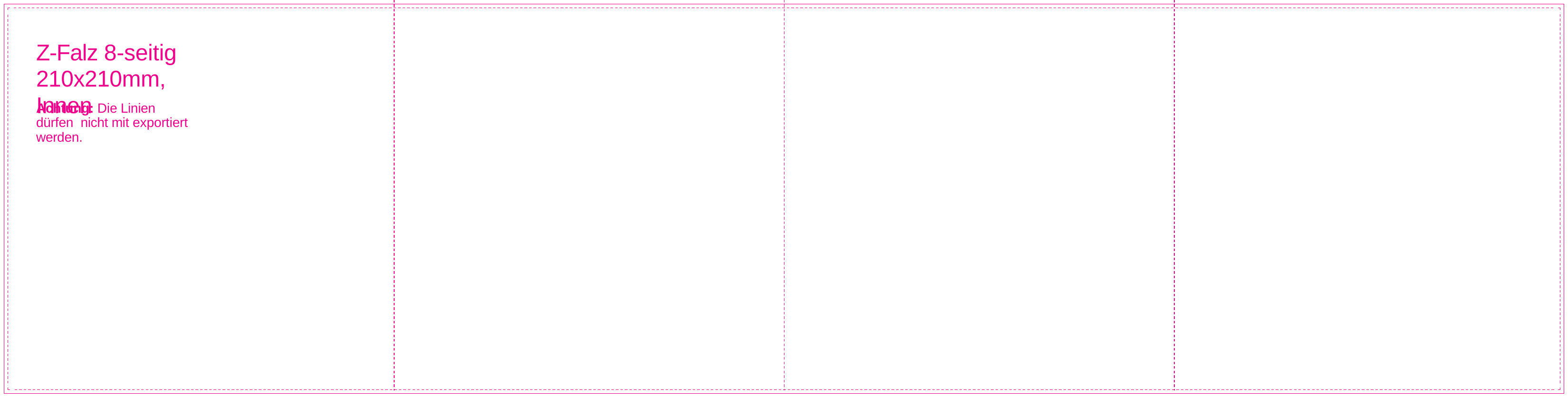

# Z-Falz 8-seitig  210x210mm, Innen
Achtung: Die Linien dürfen  nicht mit exportiert werden.